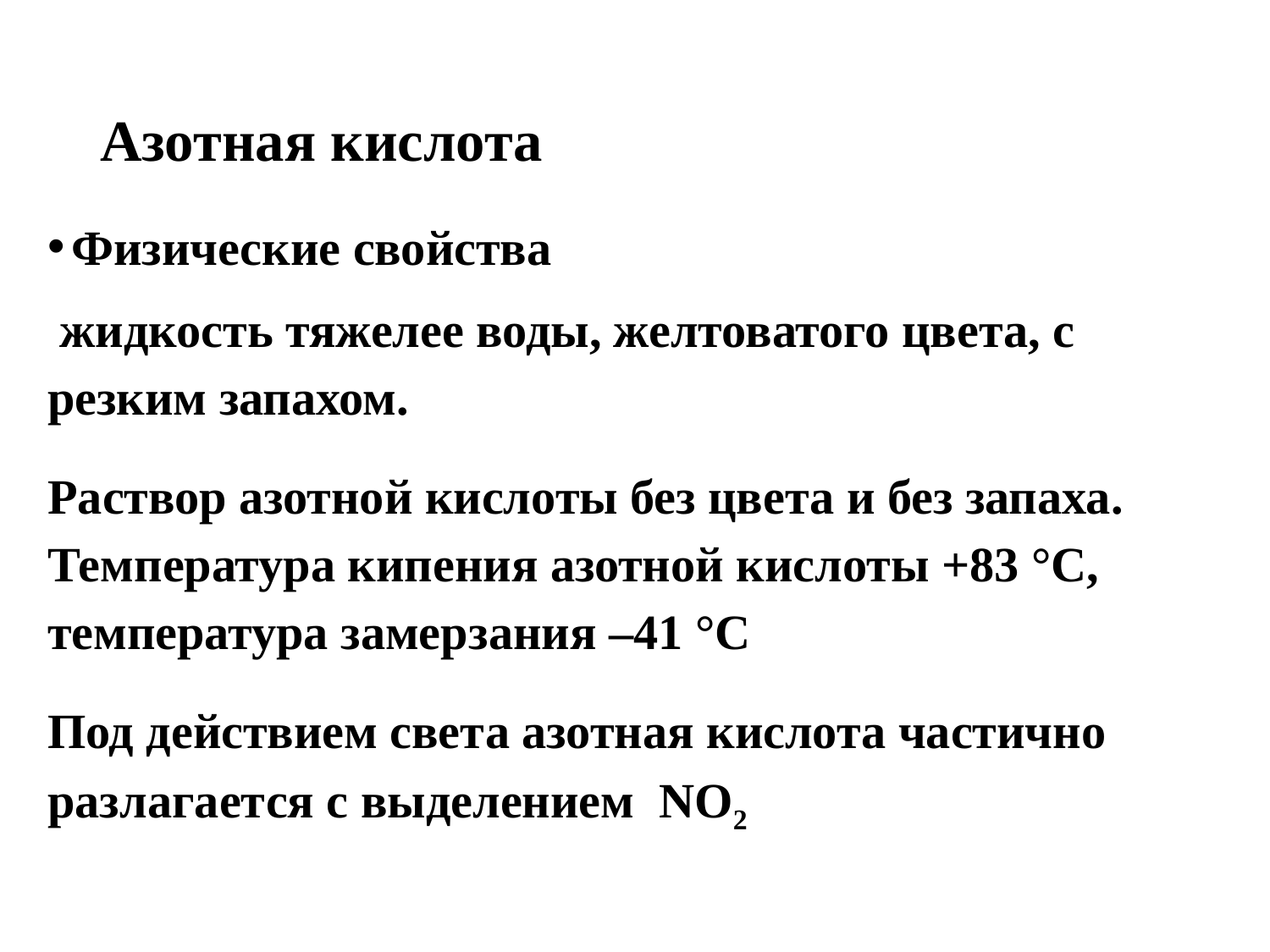

# Азотная кислота
Физические свойства
 жидкость тяжелее воды, желтоватого цвета, с резким запахом.
Раствор азотной кислоты без цвета и без запаха. Температура кипения азотной кислоты +83 °С, температура замерзания –41 °С
Под действием света азотная кислота частично разлагается с выделением  NО2